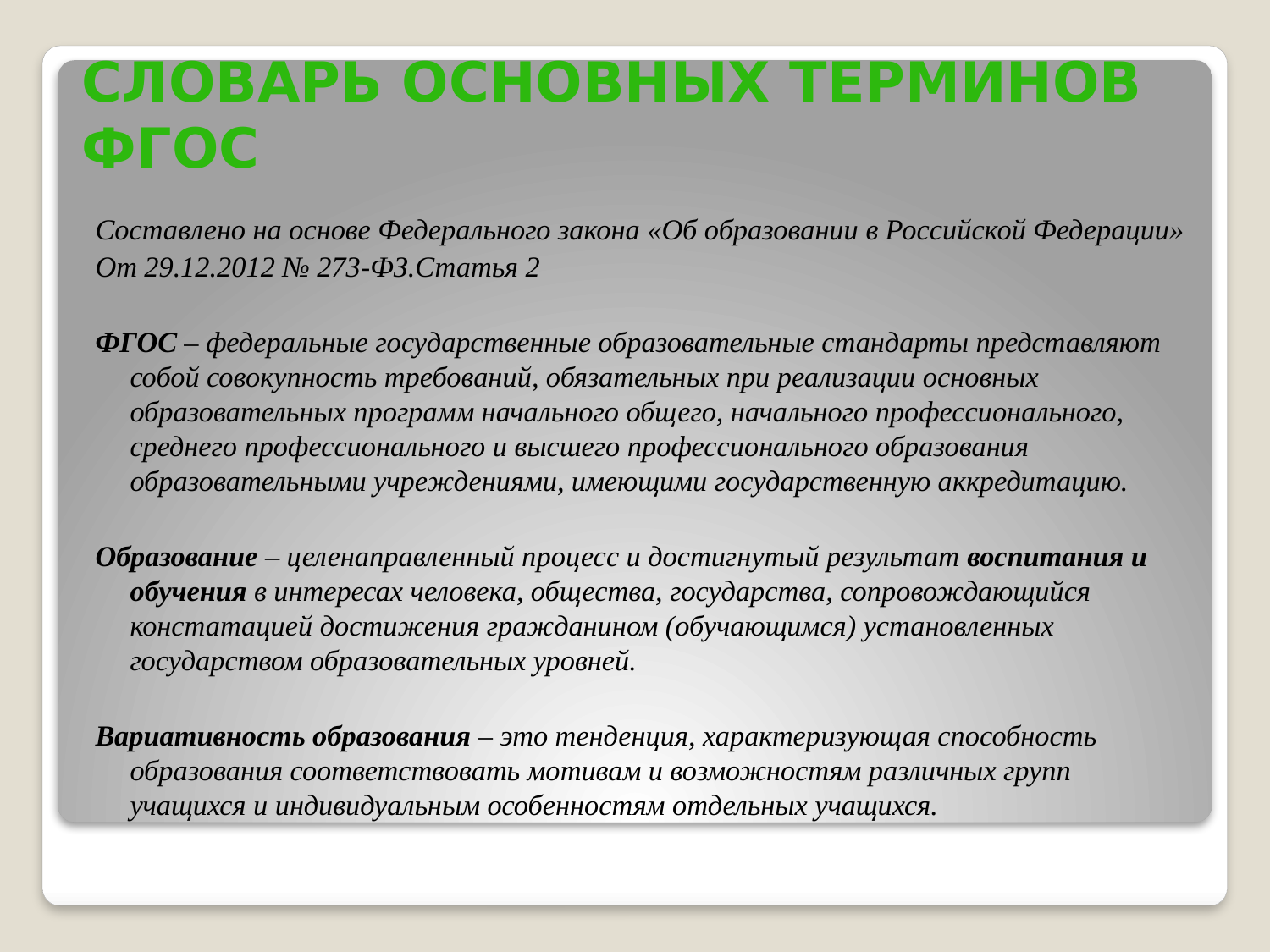

# Словарь основных терминов ФГОС
Составлено на основе Федерального закона «Об образовании в Российской Федерации»
От 29.12.2012 № 273-ФЗ.Статья 2

ФГОС – федеральные государственные образовательные стандарты представляют собой совокупность требований, обязательных при реализации основных образовательных программ начального общего, начального профессионального, среднего профессионального и высшего профессионального образования образовательными учреждениями, имеющими государственную аккредитацию.

Образование – целенаправленный процесс и достигнутый результат воспитания и обучения в интересах человека, общества, государства, сопровождающийся констатацией достижения гражданином (обучающимся) установленных государством образовательных уровней.

Вариативность образования – это тенденция, характеризующая способность образования соответствовать мотивам и возможностям различных групп учащихся и индивидуальным особенностям отдельных учащихся.